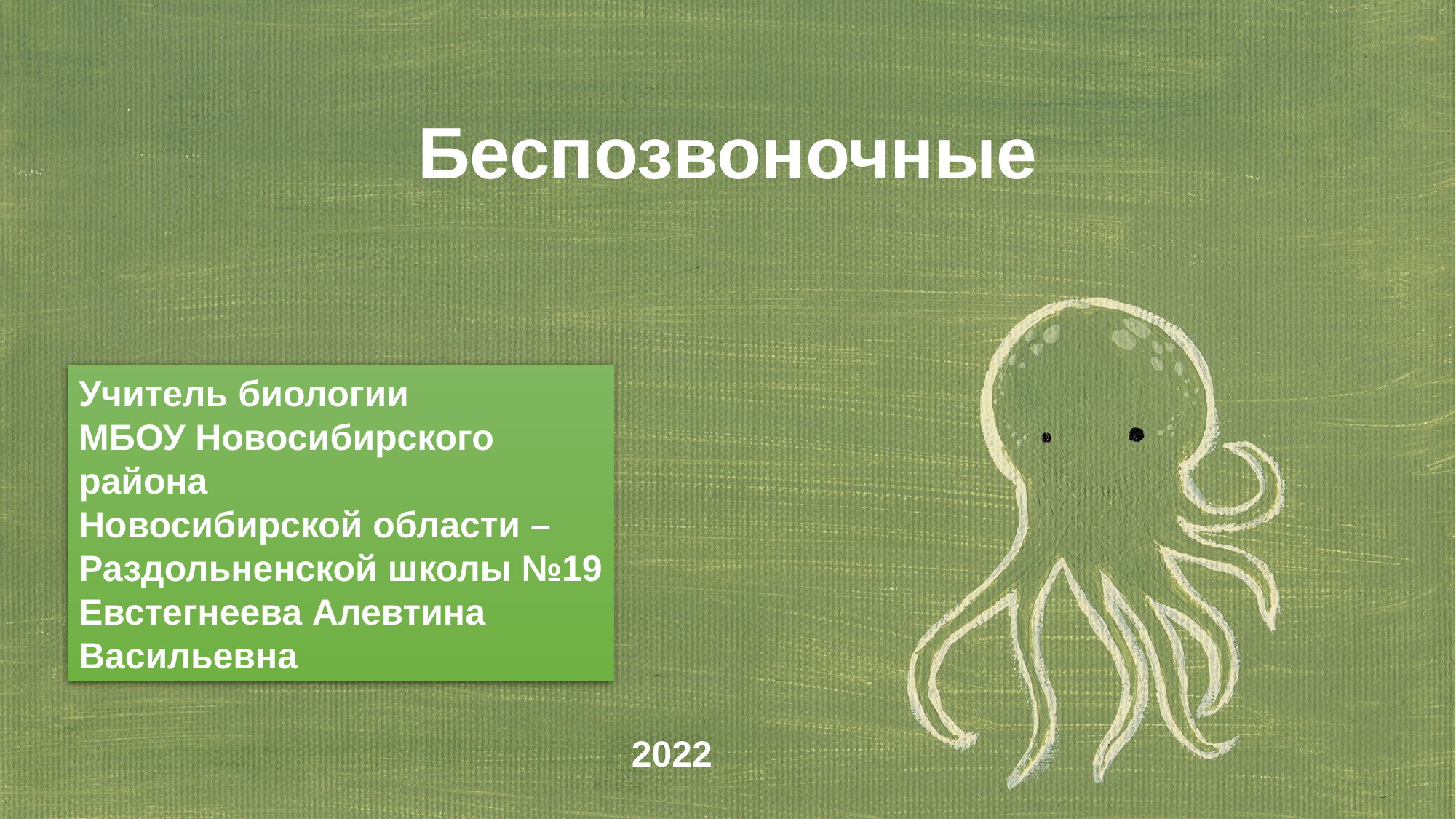

Беспозвоночные
Учитель биологии
МБОУ Новосибирского района
Новосибирской области – Раздольненской школы №19
Евстегнеева Алевтина Васильевна
2022